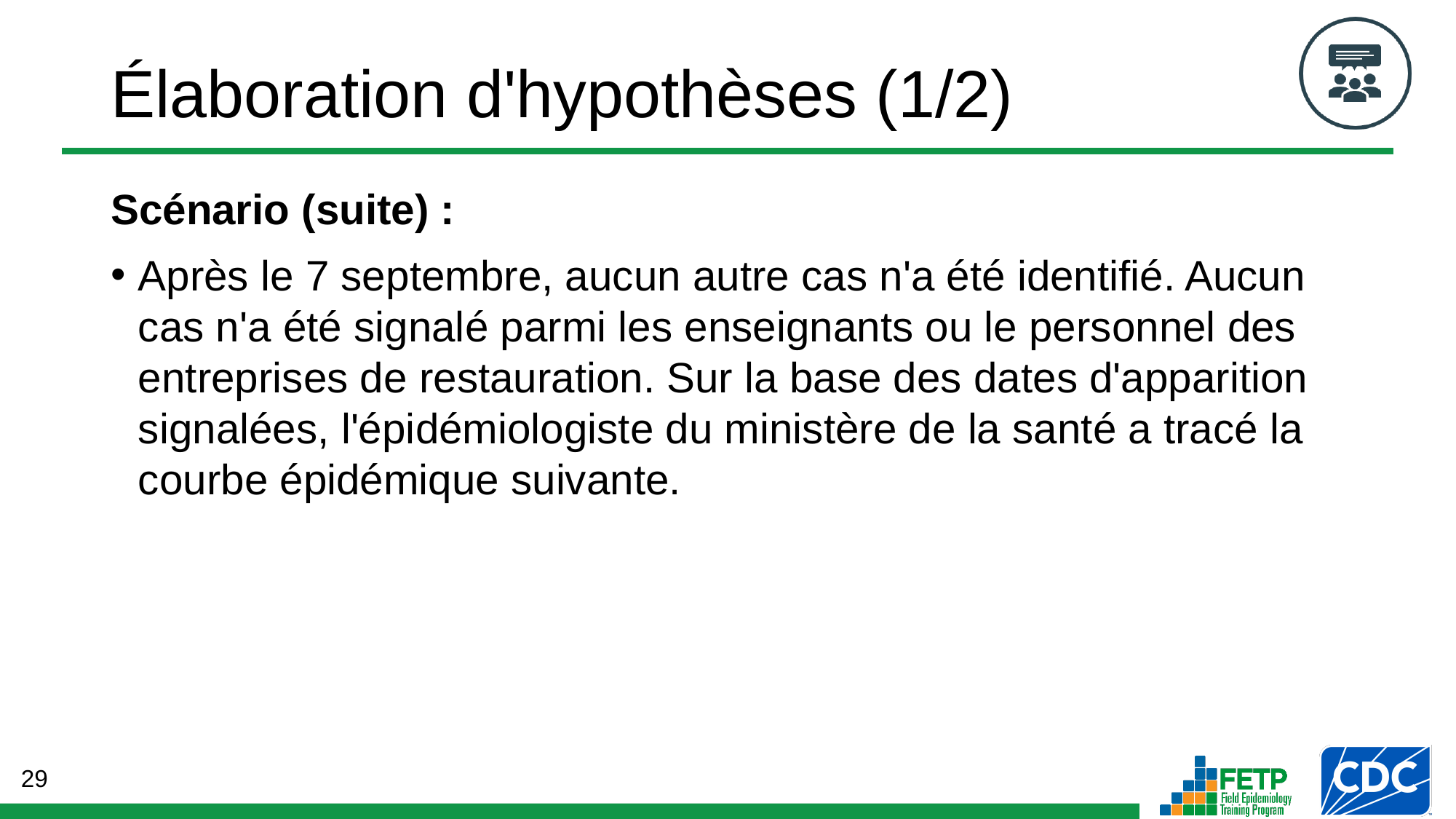

# Élaboration d'hypothèses (1/2)
Scénario (suite) :
Après le 7 septembre, aucun autre cas n'a été identifié. Aucun cas n'a été signalé parmi les enseignants ou le personnel des entreprises de restauration. Sur la base des dates d'apparition signalées, l'épidémiologiste du ministère de la santé a tracé la courbe épidémique suivante.